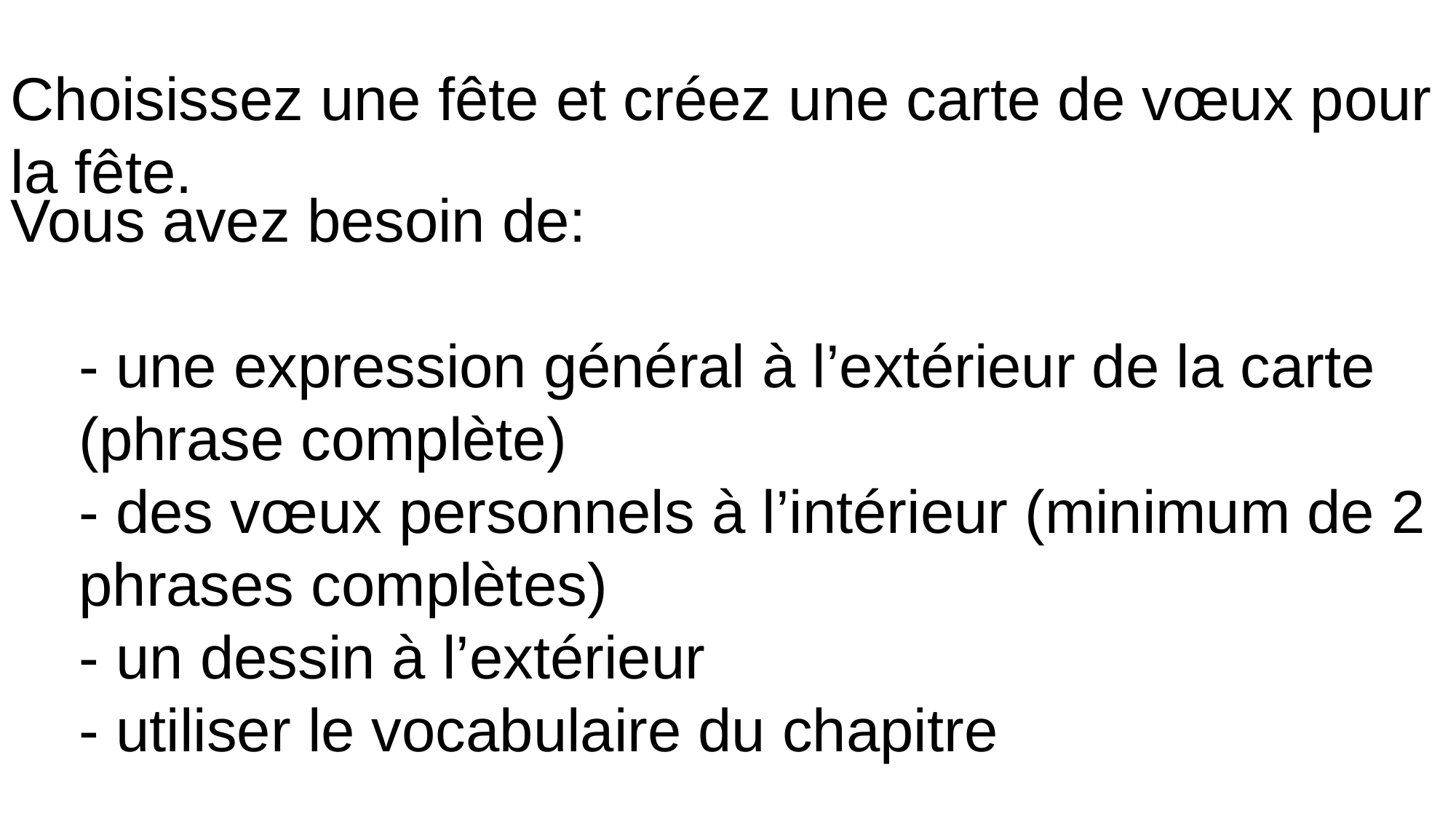

Choisissez une fête et créez une carte de vœux pour la fête.
Vous avez besoin de:

- une expression général à l’extérieur de la carte (phrase complète)
- des vœux personnels à l’intérieur (minimum de 2 phrases complètes)
- un dessin à l’extérieur
- utiliser le vocabulaire du chapitre

Si vous ne savez pas le nom de la fête en français, demandez au prof!!